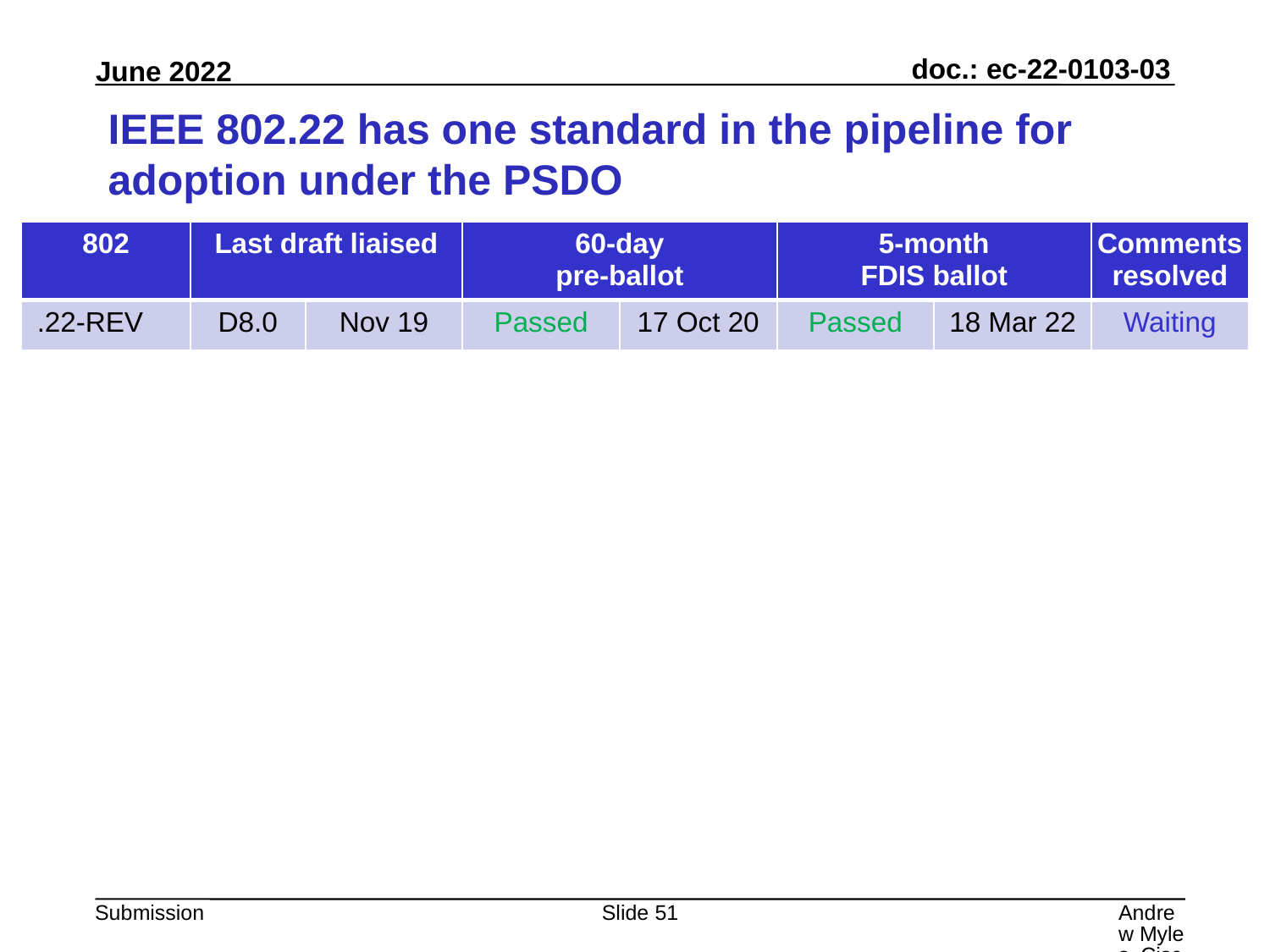

# IEEE 802.22 has one standard in the pipeline for adoption under the PSDO
| 802 | Last draft liaised |  | 60-day pre-ballot |  | 5-month FDIS ballot |  | Comments resolved |
| --- | --- | --- | --- | --- | --- | --- | --- |
| .22-REV | D8.0 | Nov 19 | Passed | 17 Oct 20 | Passed | 18 Mar 22 | Waiting |
Slide 51
Andrew Myles, Cisco